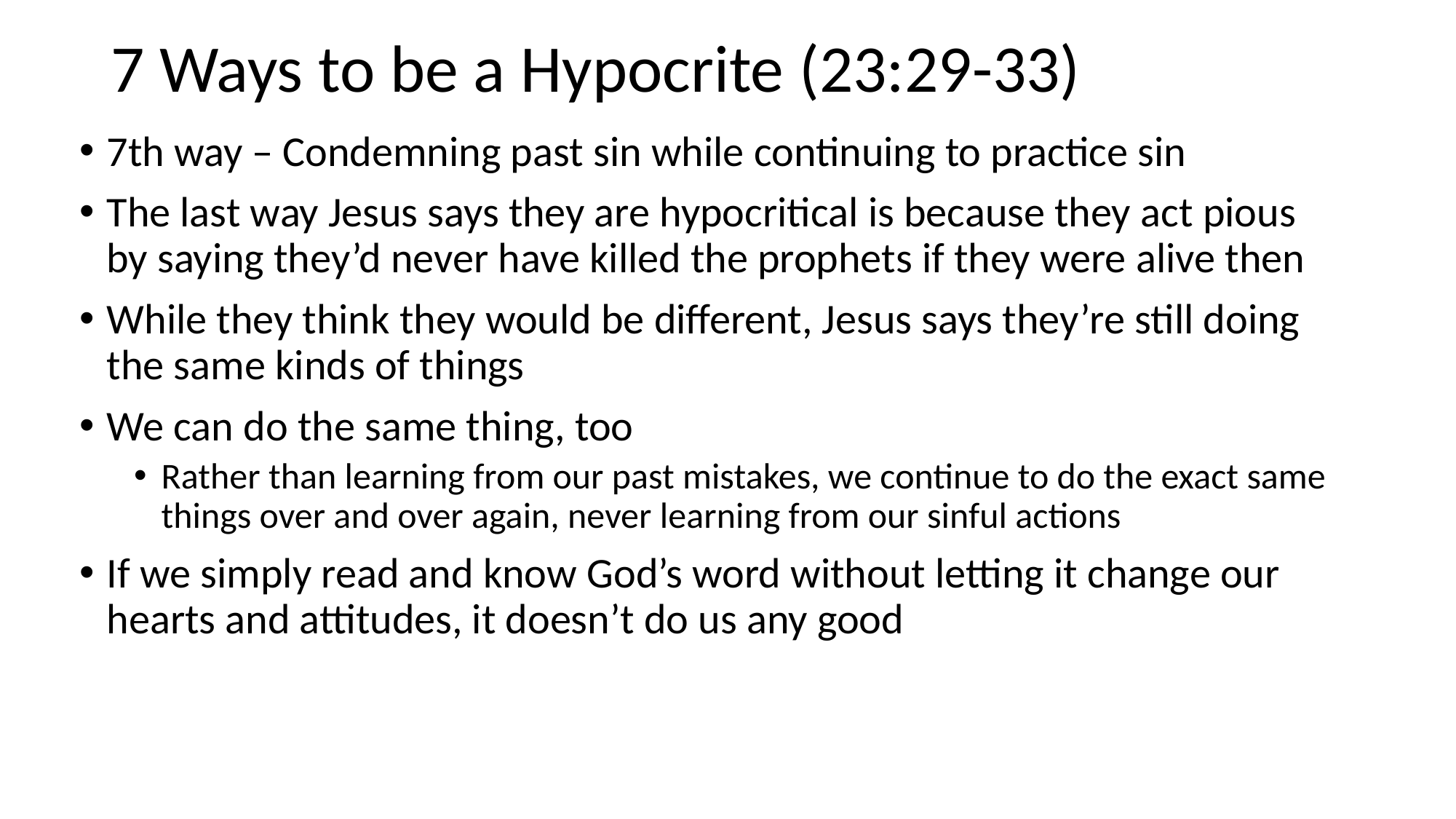

# 7 Ways to be a Hypocrite (23:29-33)
7th way – Condemning past sin while continuing to practice sin
The last way Jesus says they are hypocritical is because they act pious by saying they’d never have killed the prophets if they were alive then
While they think they would be different, Jesus says they’re still doing the same kinds of things
We can do the same thing, too
Rather than learning from our past mistakes, we continue to do the exact same things over and over again, never learning from our sinful actions
If we simply read and know God’s word without letting it change our hearts and attitudes, it doesn’t do us any good